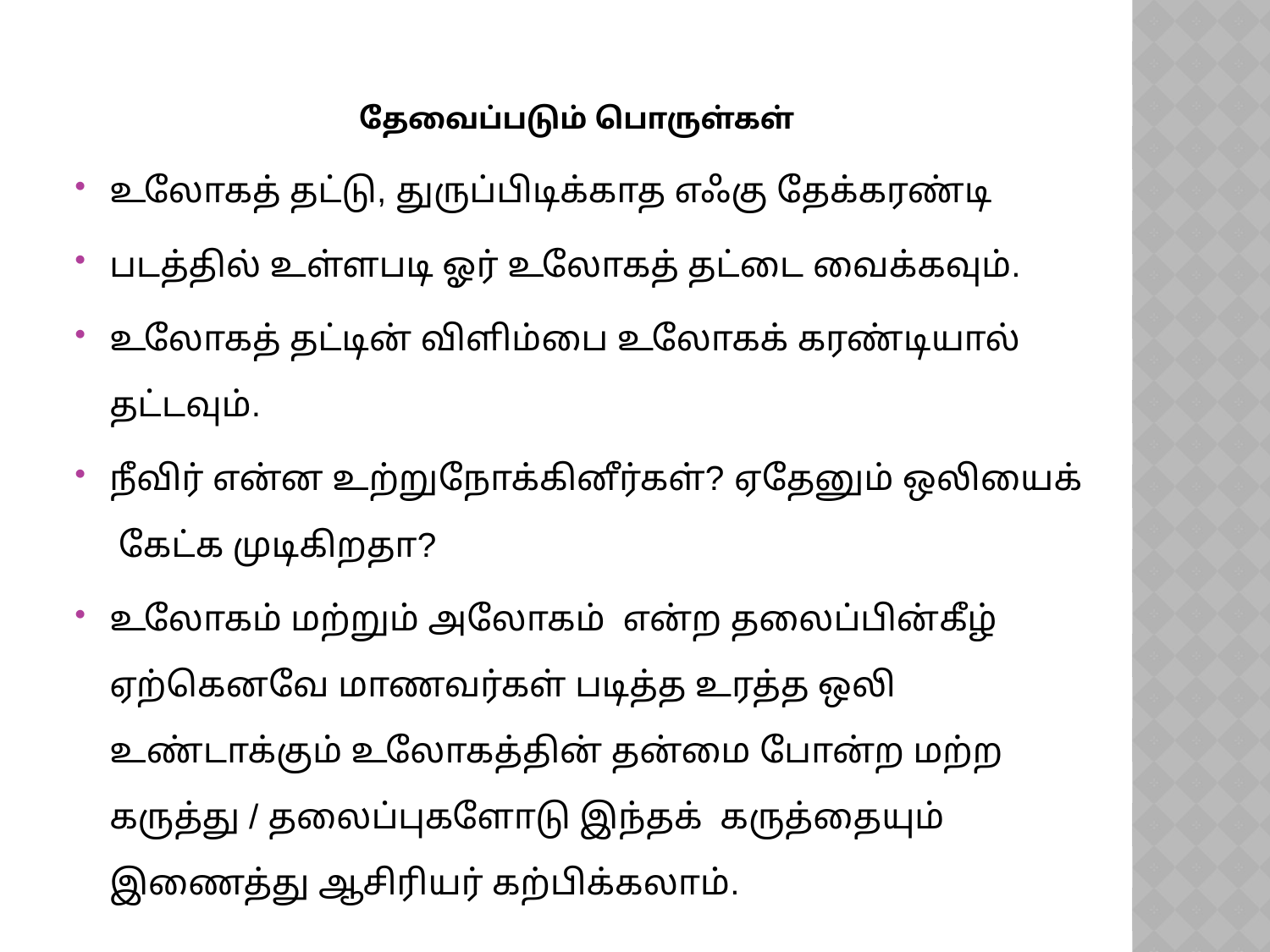

# தேவைப்படும் பொருள்கள்
உலோகத் தட்டு, துருப்பிடிக்காத எஃகு தேக்கரண்டி
படத்தில் உள்ளபடி ஓர் உலோகத் தட்டை வைக்கவும்.
உலோகத் தட்டின் விளிம்பை உலோகக் கரண்டியால் தட்டவும்.
நீவிர் என்ன உற்றுநோக்கினீர்கள்? ஏதேனும் ஒலியைக்  கேட்க முடிகிறதா?
உலோகம் மற்றும் அலோகம்  என்ற தலைப்பின்கீழ் ஏற்கெனவே மாணவர்கள் படித்த உரத்த ஒலி உண்டாக்கும் உலோகத்தின் தன்மை போன்ற மற்ற கருத்து / தலைப்புகளோடு இந்தக்  கருத்தையும்  இணைத்து ஆசிரியர் கற்பிக்கலாம்.